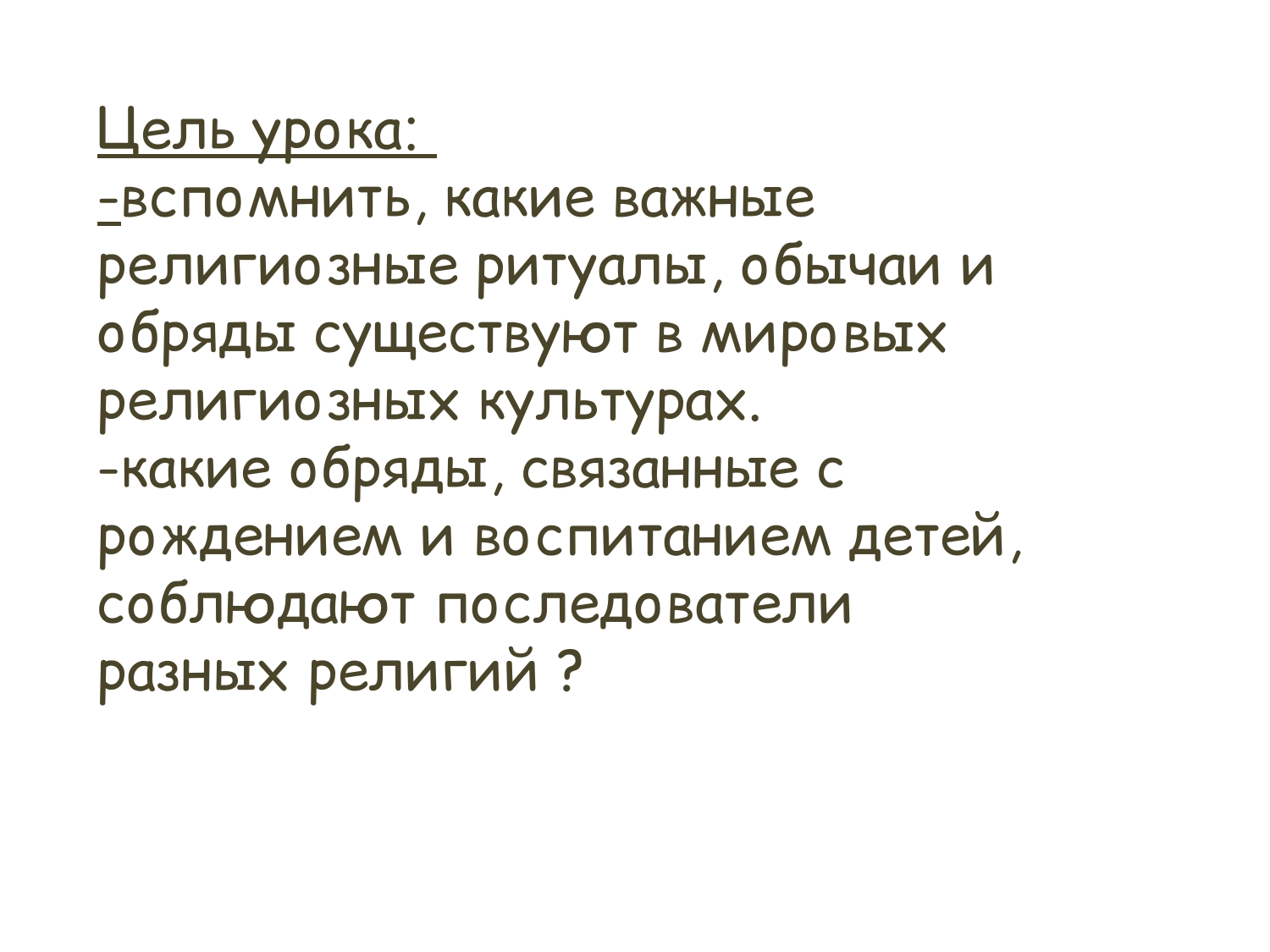

Цель урока:
-вспомнить, какие важные религиозные ритуалы, обычаи и обряды существуют в мировых религиозных культурах.
-какие обряды, связанные с рождением и воспитанием детей, соблюдают последователи
разных религий ?